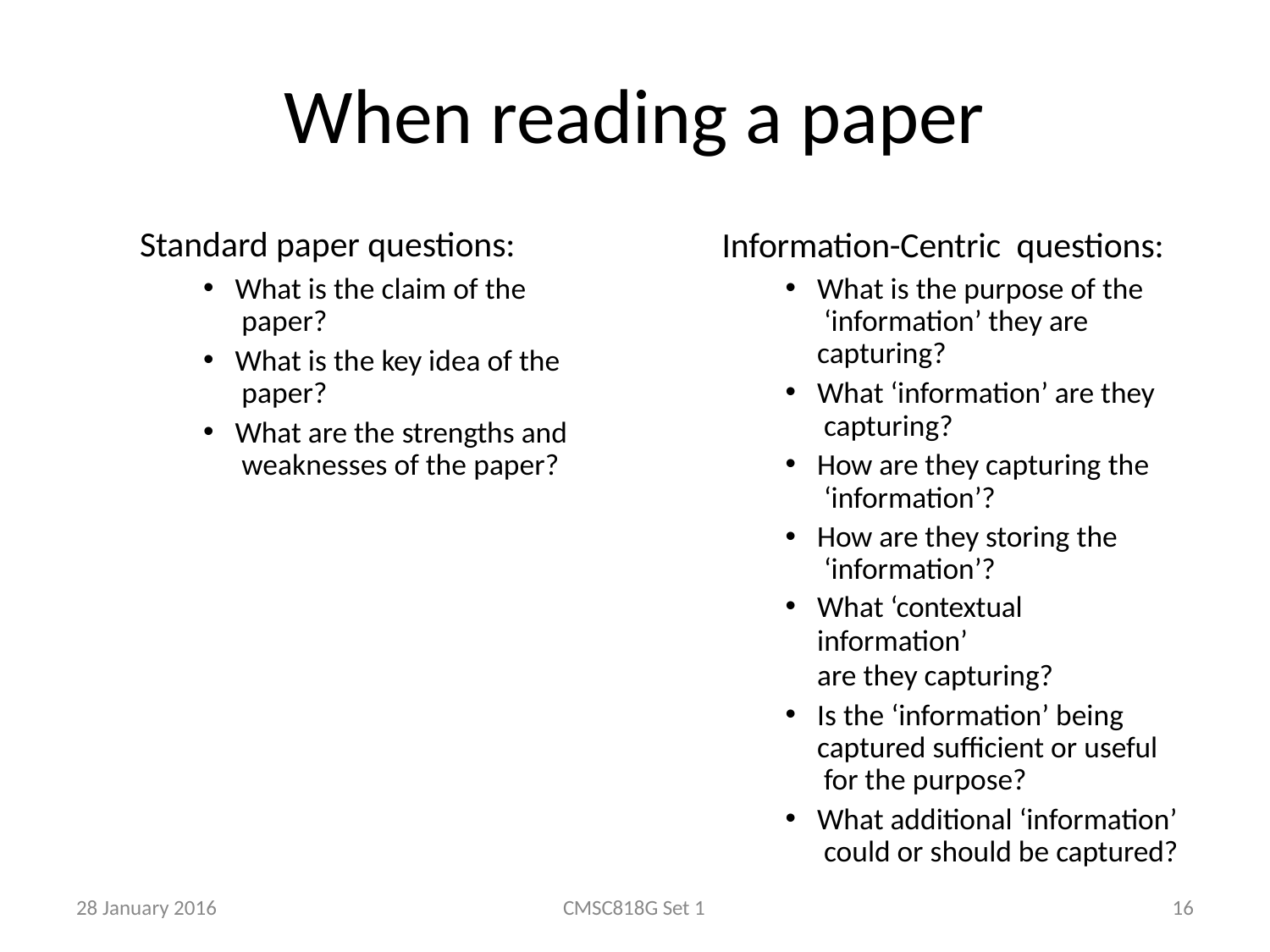

# When reading a paper
Standard paper questions:
What is the claim of the  paper?
What is the key idea of the  paper?
What are the strengths and  weaknesses of the paper?
Information-Centric questions:
What is the purpose of the  ‘information’ they are  capturing?
What ‘information’ are they  capturing?
How are they capturing the  ‘information’?
How are they storing the  ‘information’?
What ‘contextual information’
are they capturing?
Is the ‘information’ being  captured sufficient or useful  for the purpose?
What additional ‘information’  could or should be captured?
28 January 2016
CMSC818G Set 1
16